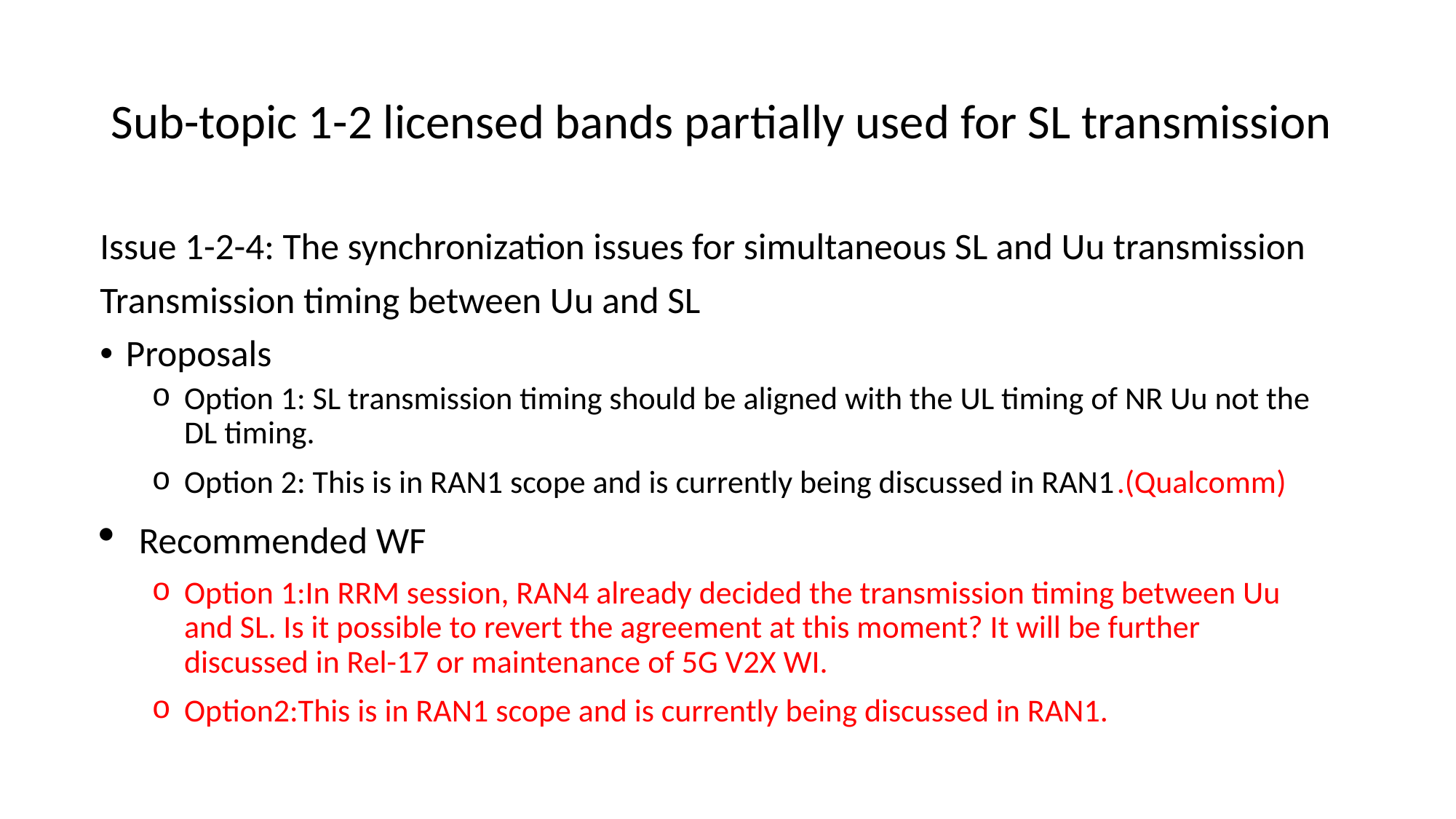

# Sub-topic 1-2 licensed bands partially used for SL transmission
Issue 1-2-4: The synchronization issues for simultaneous SL and Uu transmission
Transmission timing between Uu and SL
Proposals
Option 1: SL transmission timing should be aligned with the UL timing of NR Uu not the DL timing.
Option 2: This is in RAN1 scope and is currently being discussed in RAN1.(Qualcomm)
Recommended WF
Option 1:In RRM session, RAN4 already decided the transmission timing between Uu and SL. Is it possible to revert the agreement at this moment? It will be further discussed in Rel-17 or maintenance of 5G V2X WI.
Option2:This is in RAN1 scope and is currently being discussed in RAN1.